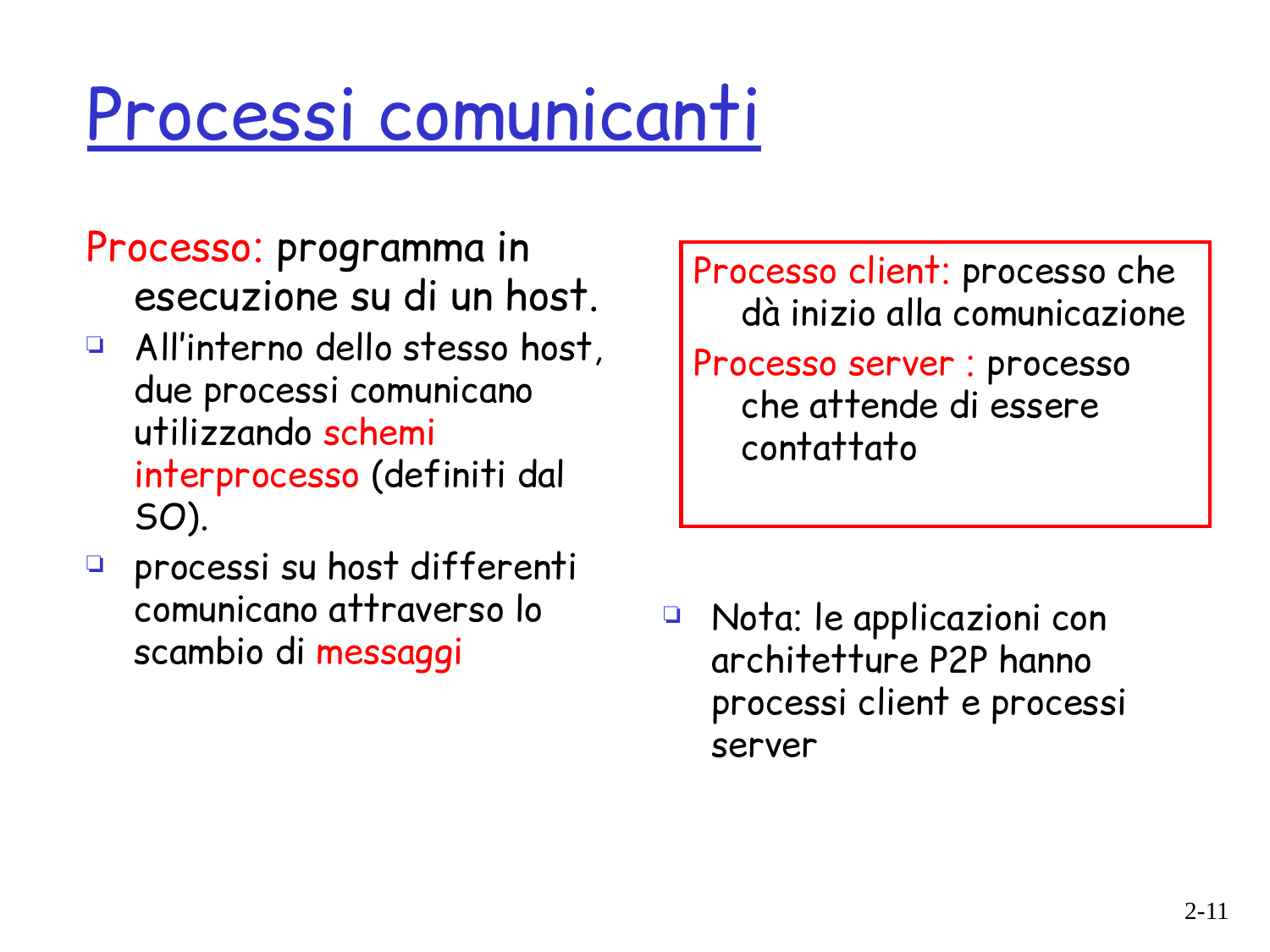

# Processi comunicanti
Processo: programma in esecuzione su di un host.
All’interno dello stesso host, due processi comunicano utilizzando schemi interprocesso (definiti dal SO).
processi su host differenti comunicano attraverso lo scambio di messaggi
Processo client: processo che dà inizio alla comunicazione
Processo server : processo che attende di essere contattato
Nota: le applicazioni con architetture P2P hanno processi client e processi server
2-11